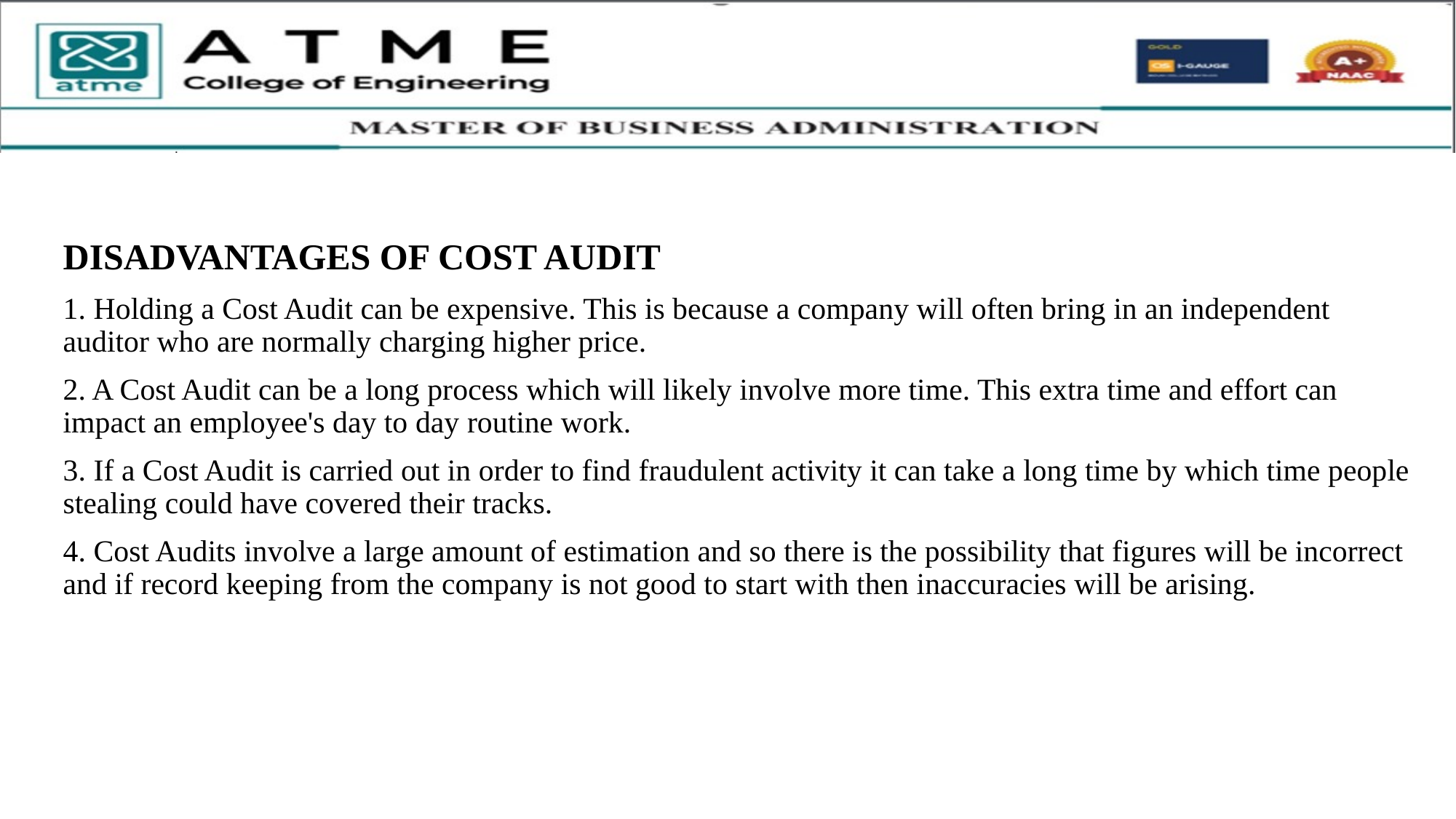

DISADVANTAGES OF COST AUDIT
1. Holding a Cost Audit can be expensive. This is because a company will often bring in an independent auditor who are normally charging higher price.
2. A Cost Audit can be a long process which will likely involve more time. This extra time and effort can impact an employee's day to day routine work.
3. If a Cost Audit is carried out in order to find fraudulent activity it can take a long time by which time people stealing could have covered their tracks.
4. Cost Audits involve a large amount of estimation and so there is the possibility that figures will be incorrect and if record keeping from the company is not good to start with then inaccuracies will be arising.